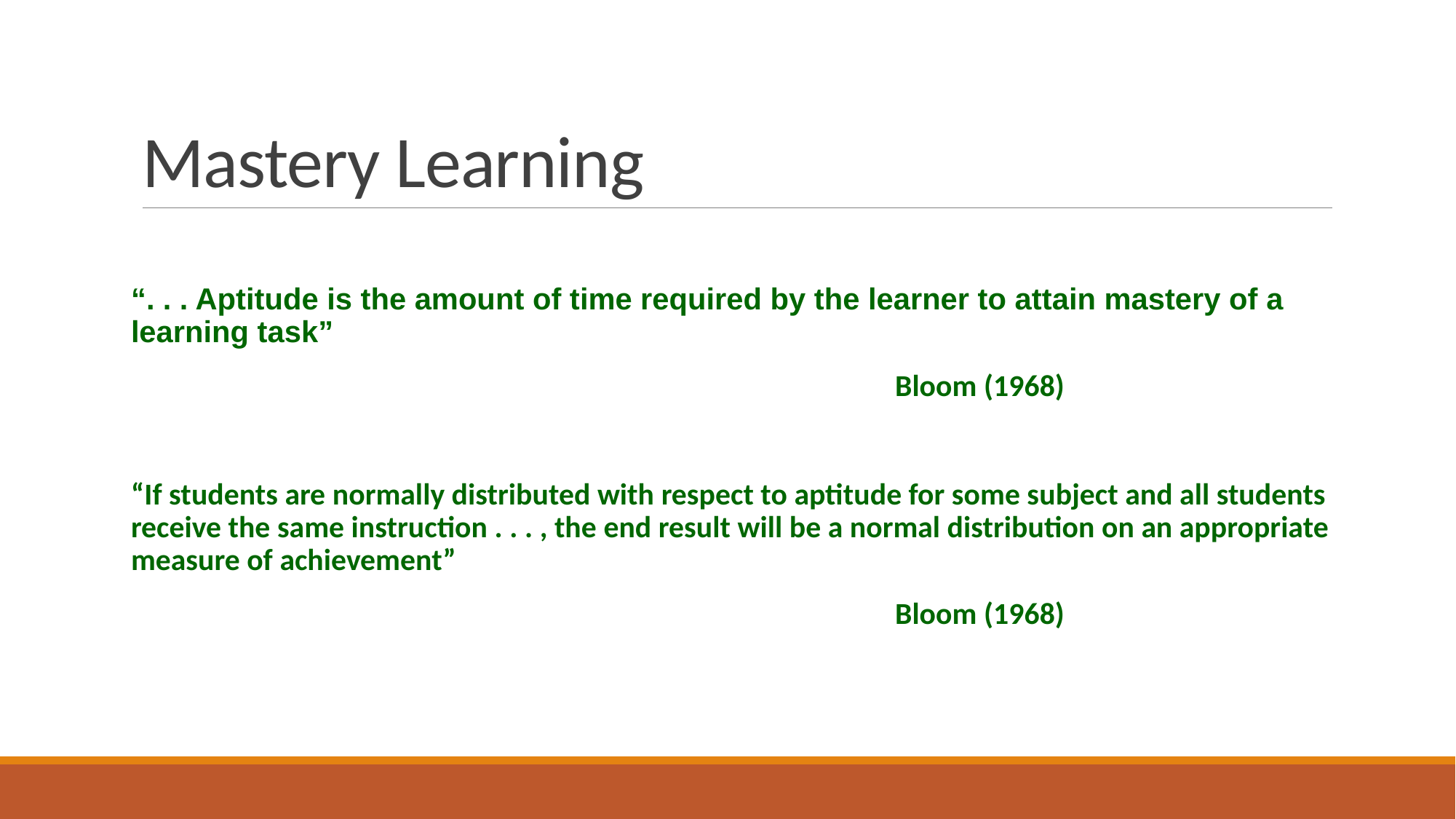

# Mastery Learning

“. . . Aptitude is the amount of time required by the learner to attain mastery of a learning task”
							Bloom (1968)

“If students are normally distributed with respect to aptitude for some subject and all students receive the same instruction . . . , the end result will be a normal distribution on an appropriate measure of achievement”
							Bloom (1968)